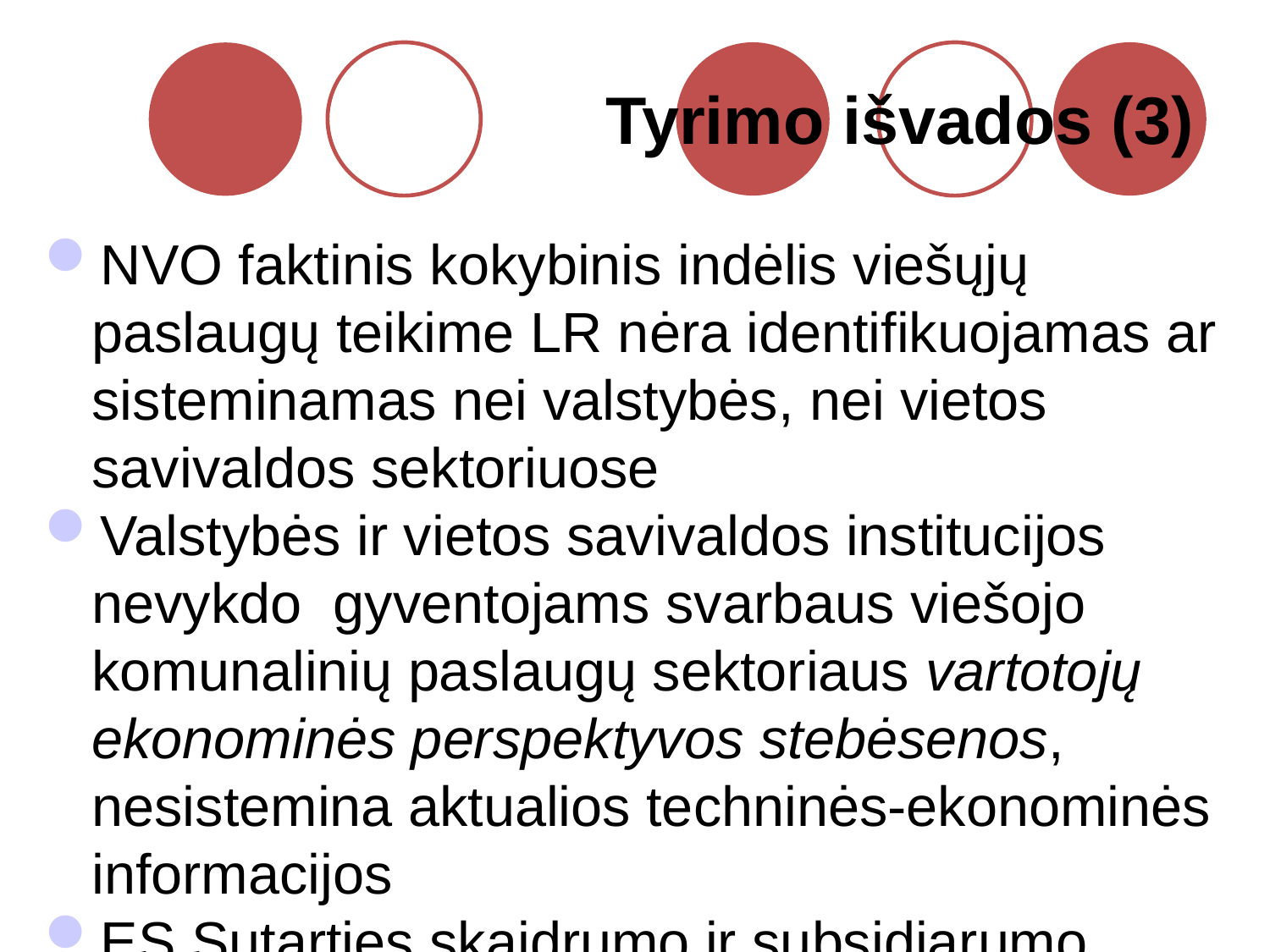

Tyrimo išvados (3)
NVO faktinis kokybinis indėlis viešųjų paslaugų teikime LR nėra identifikuojamas ar sisteminamas nei valstybės, nei vietos savivaldos sektoriuose
Valstybės ir vietos savivaldos institucijos nevykdo  gyventojams svarbaus viešojo komunalinių paslaugų sektoriaus vartotojų ekonominės perspektyvos stebėsenos, nesistemina aktualios techninės-ekonominės informacijos
ES Sutarties skaidrumo ir subsidiarumo sąlygų veiksnumui Lietuvos Respublikos NVO sąlygomis konstatuotinas pačios viešojo intereso NVO sąvokos neatidėliotina aktualizacija, bei ją įgyvendinančių teisės aktų detalizacija